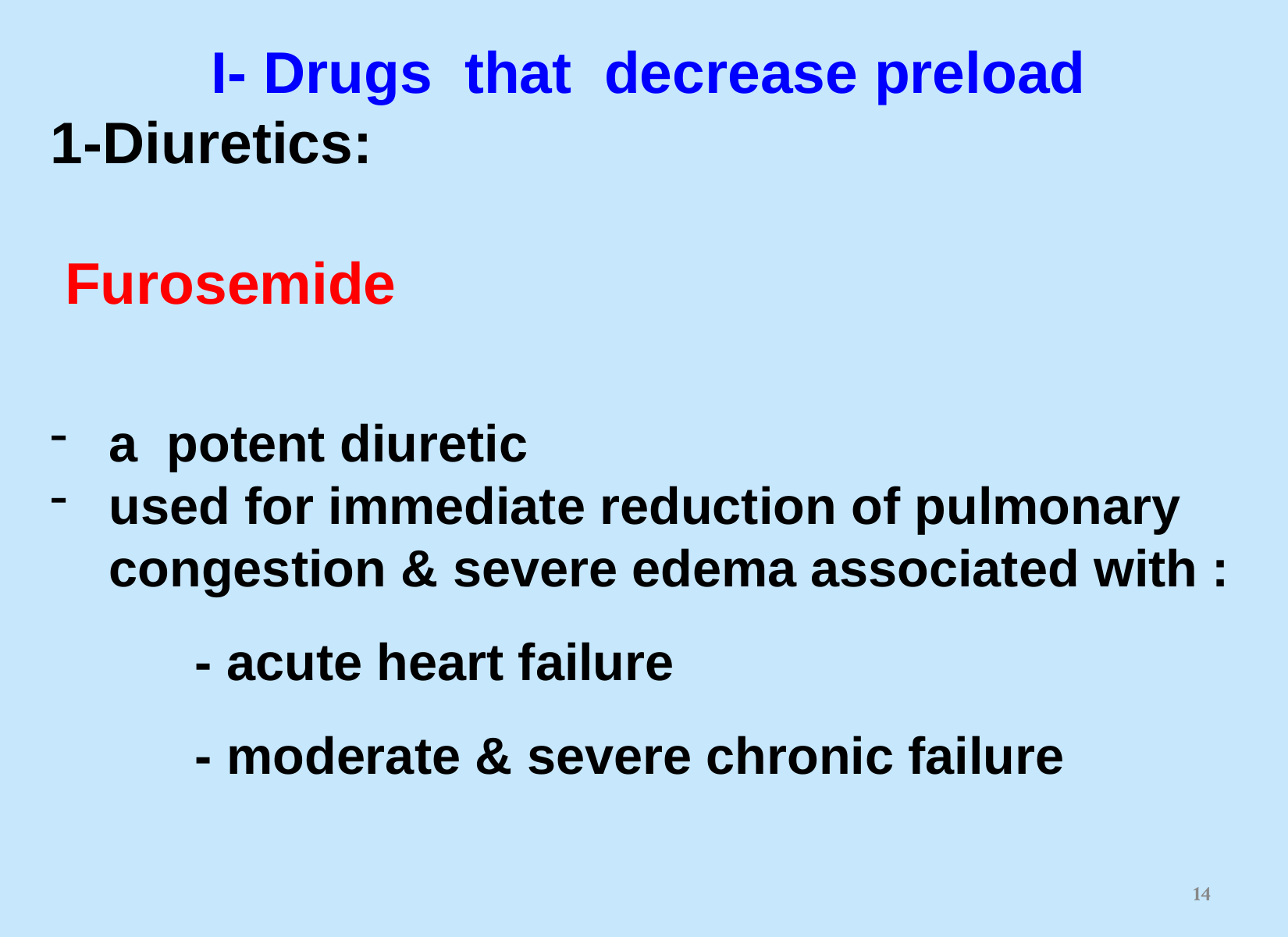

I- Drugs  that  decrease preload
1-Diuretics:

 Furosemide

a  potent diuretic
used for immediate reduction of pulmonary congestion & severe edema associated with :
          - acute heart failure
          - moderate & severe chronic failure

14